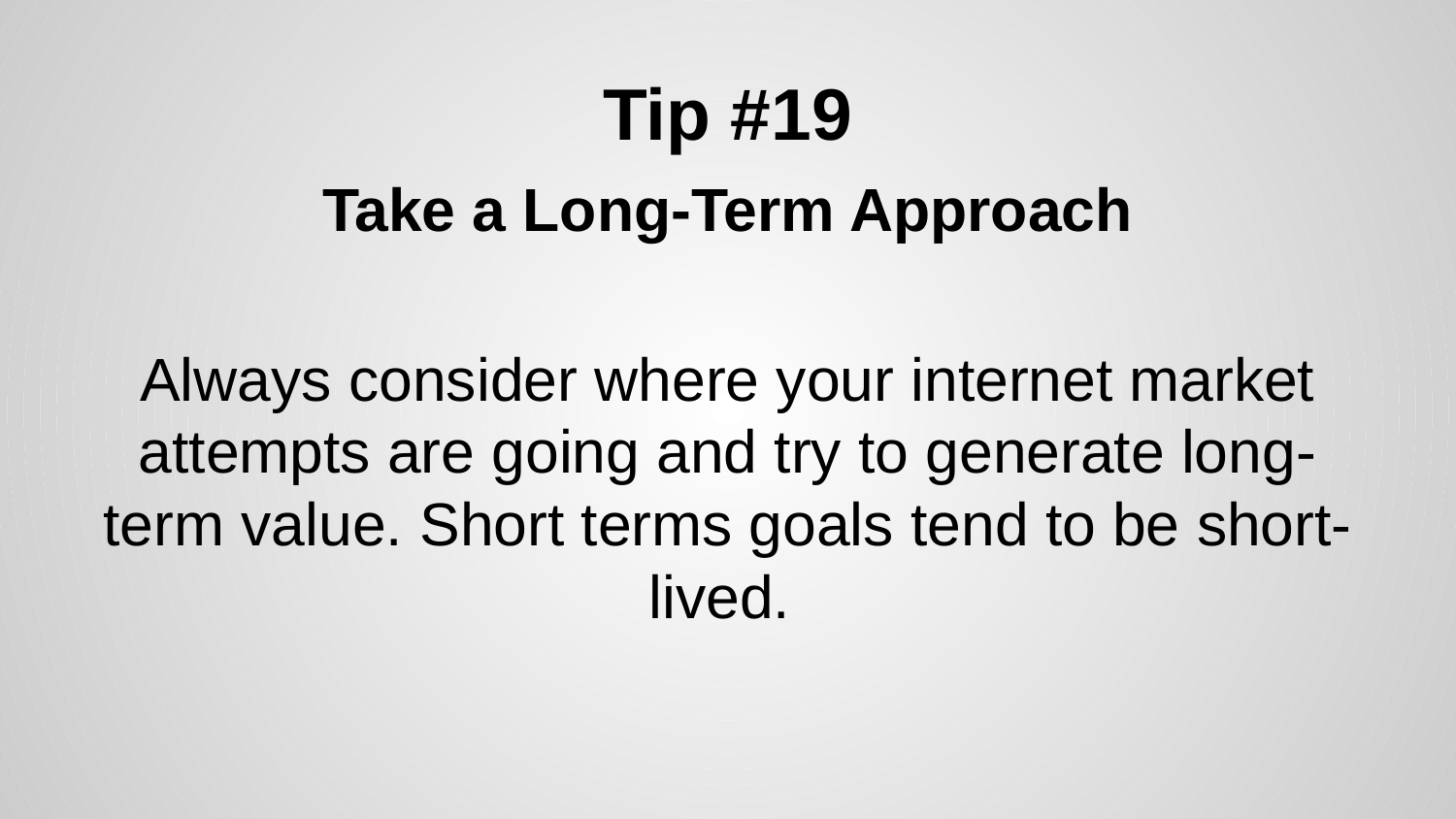

# Tip #19

Take a Long-Term Approach

Always consider where your internet market attempts are going and try to generate long-term value. Short terms goals tend to be short-lived.